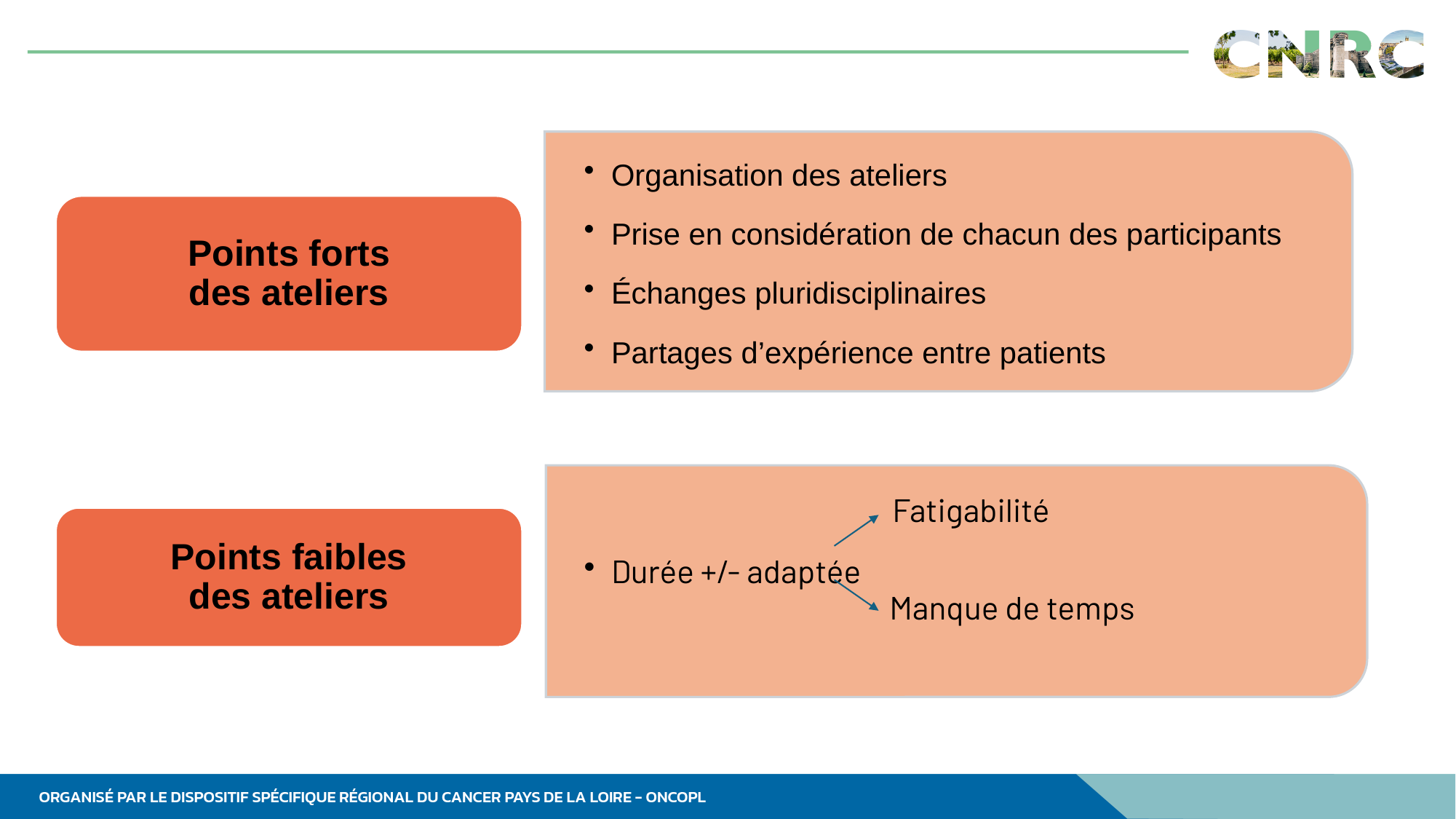

Organisation des ateliers
Prise en considération de chacun des participants
Échanges pluridisciplinaires
Partages d’expérience entre patients

Points forts
des ateliers

Durée +/- adaptée

Fatigabilité

Points faibles
des ateliers
Manque de temps